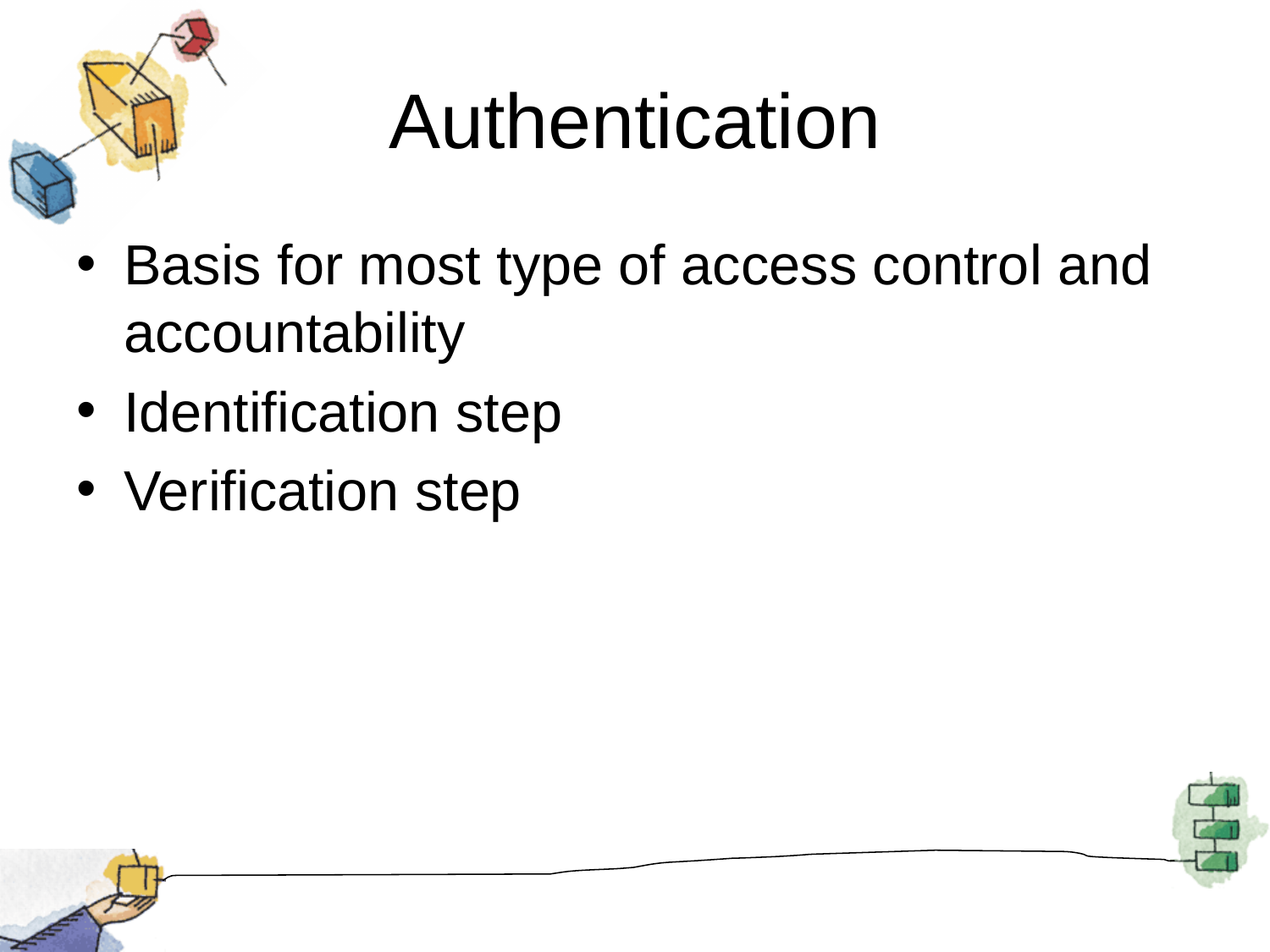

# Authentication
Basis for most type of access control and accountability
Identification step
Verification step